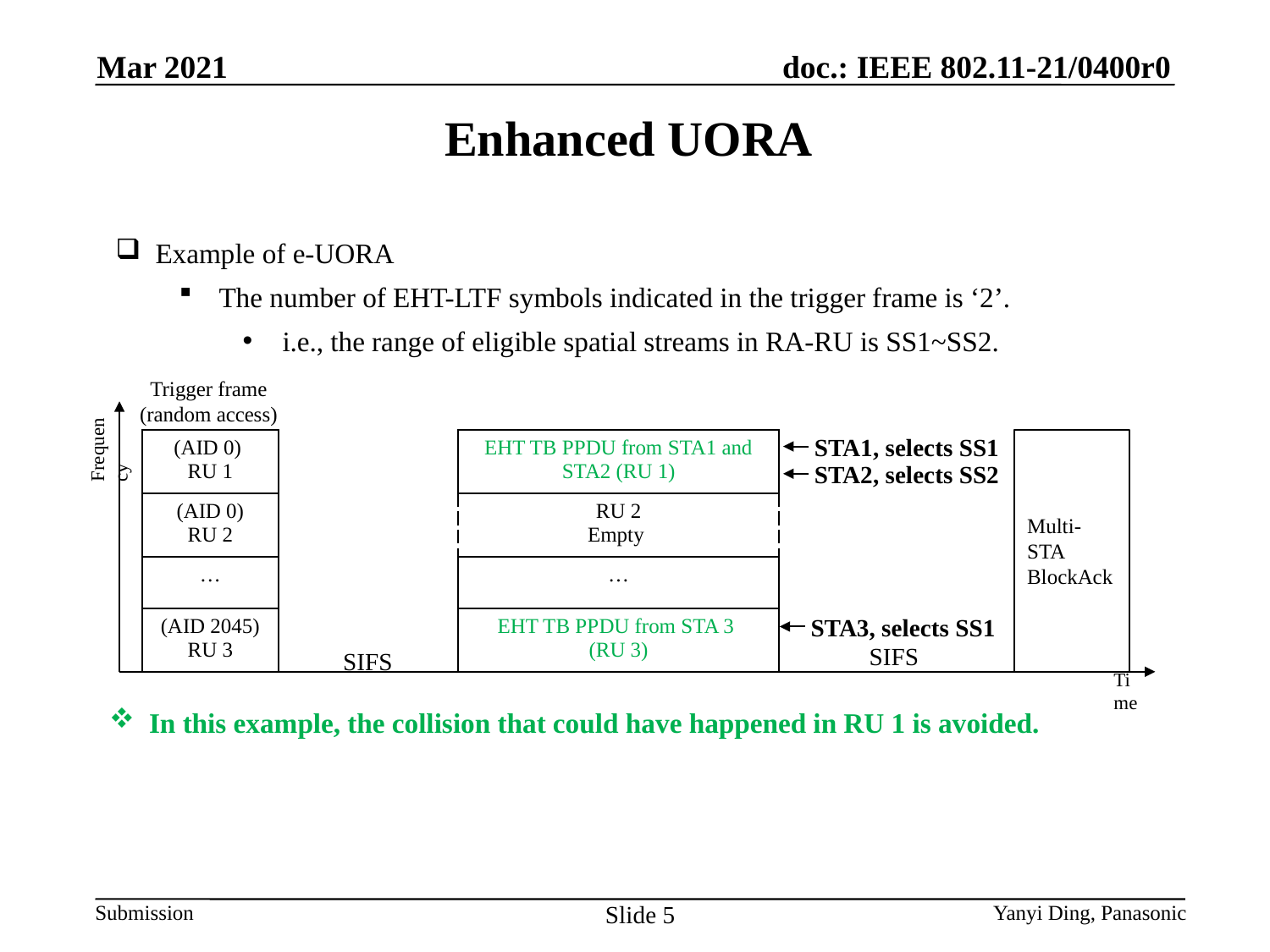

Mar 2021
Enhanced UORA
Example of e-UORA
The number of EHT-LTF symbols indicated in the trigger frame is ‘2’.
i.e., the range of eligible spatial streams in RA-RU is SS1~SS2.

Trigger frame
(random access)
Frequency
STA1, selects SS1

Multi-STA BlockAck
STA2, selects SS2
STA3, selects SS1
SIFS
SIFS
Time
| (AID 0) RU 1 |
| --- |
| (AID 0) RU 2 |
| … |
| (AID 2045) RU 3 |
| EHT TB PPDU from STA1 and STA2 (RU 1) |
| --- |
| RU 2 Empty |
| … |
| EHT TB PPDU from STA 3 (RU 3) |
In this example, the collision that could have happened in RU 1 is avoided.
Slide 5
Yanyi Ding, Panasonic